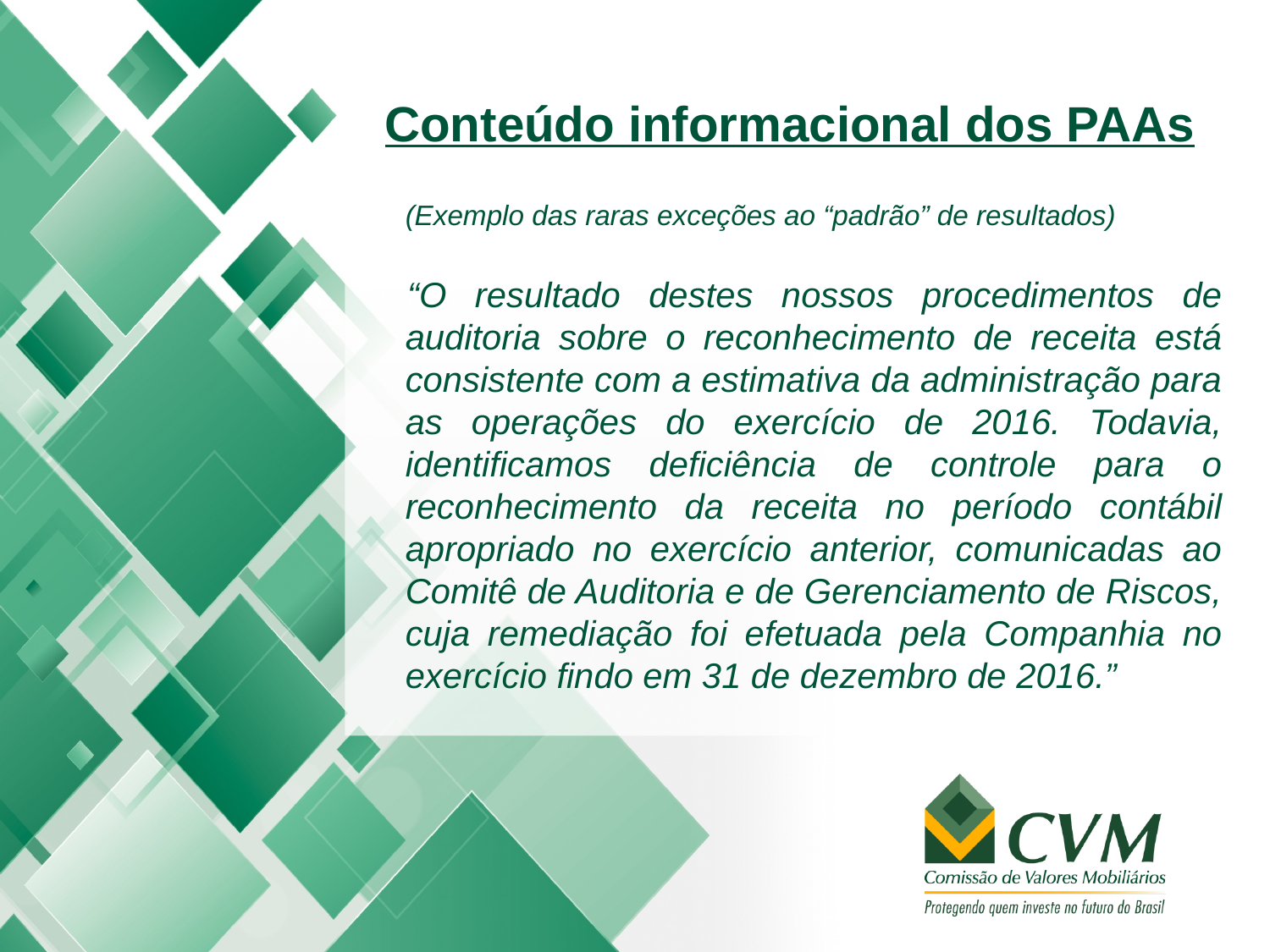

Conteúdo informacional dos PAAs

	(Exemplo das raras exceções ao “padrão” de resultados)

“O resultado destes nossos procedimentos de auditoria sobre o reconhecimento de receita está consistente com a estimativa da administração para as operações do exercício de 2016. Todavia, identificamos deficiência de controle para o reconhecimento da receita no período contábil apropriado no exercício anterior, comunicadas ao Comitê de Auditoria e de Gerenciamento de Riscos, cuja remediação foi efetuada pela Companhia no exercício findo em 31 de dezembro de 2016.”